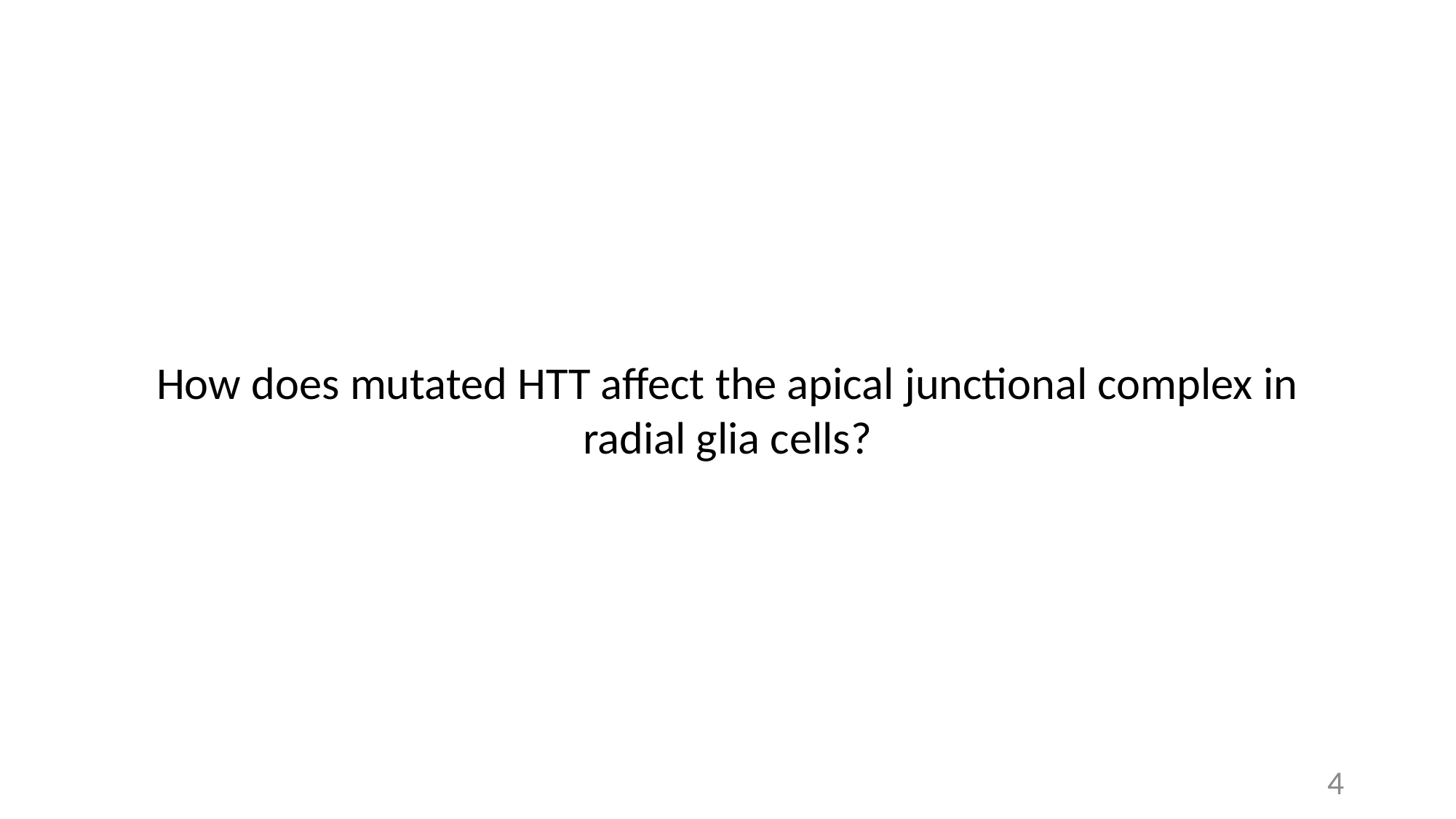

How does mutated HTT affect the apical junctional complex in radial glia cells?
4